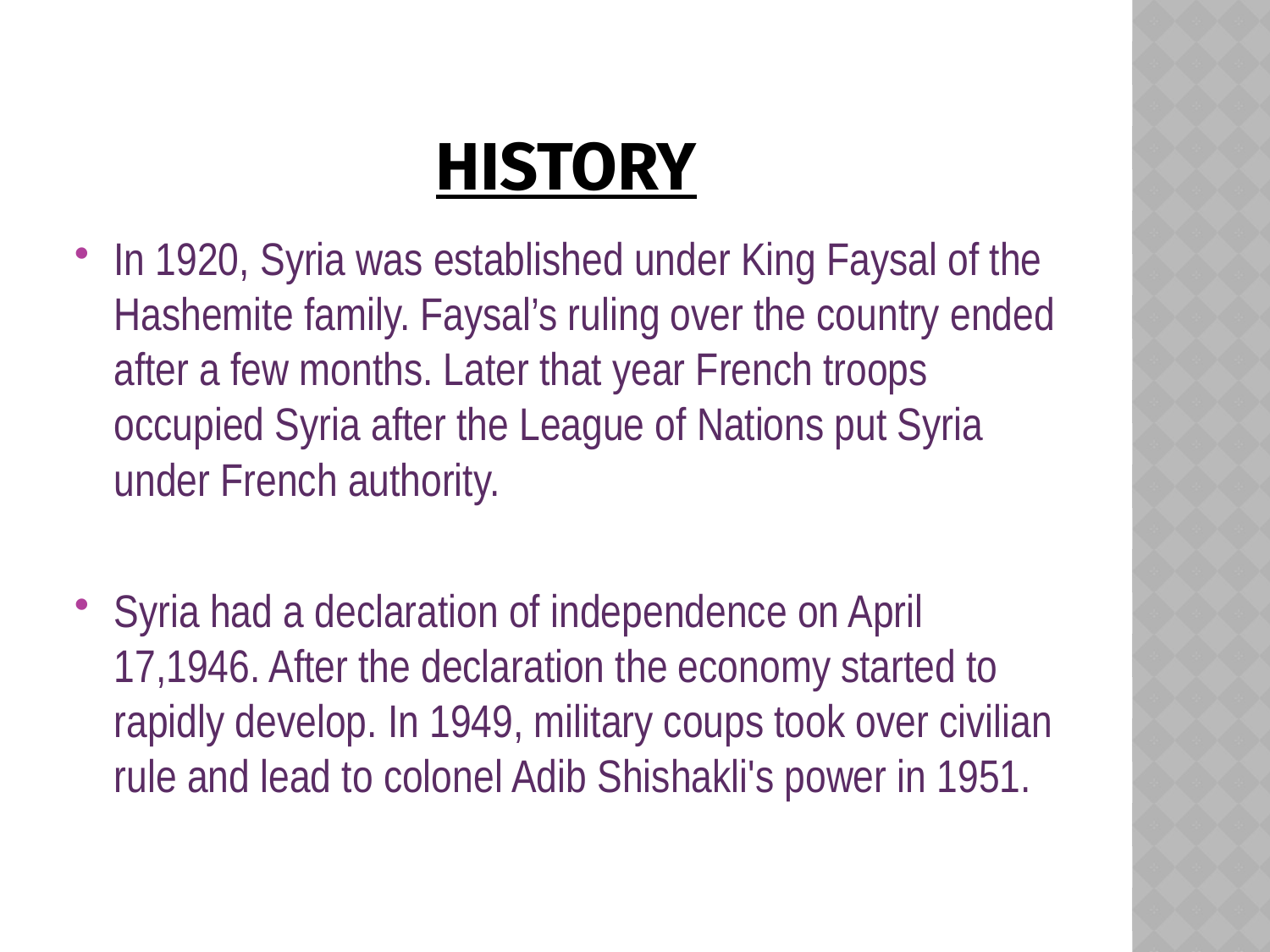

# History
In 1920, Syria was established under King Faysal of the Hashemite family. Faysal’s ruling over the country ended after a few months. Later that year French troops occupied Syria after the League of Nations put Syria under French authority.

Syria had a declaration of independence on April 17,1946. After the declaration the economy started to rapidly develop. In 1949, military coups took over civilian rule and lead to colonel Adib Shishakli's power in 1951.